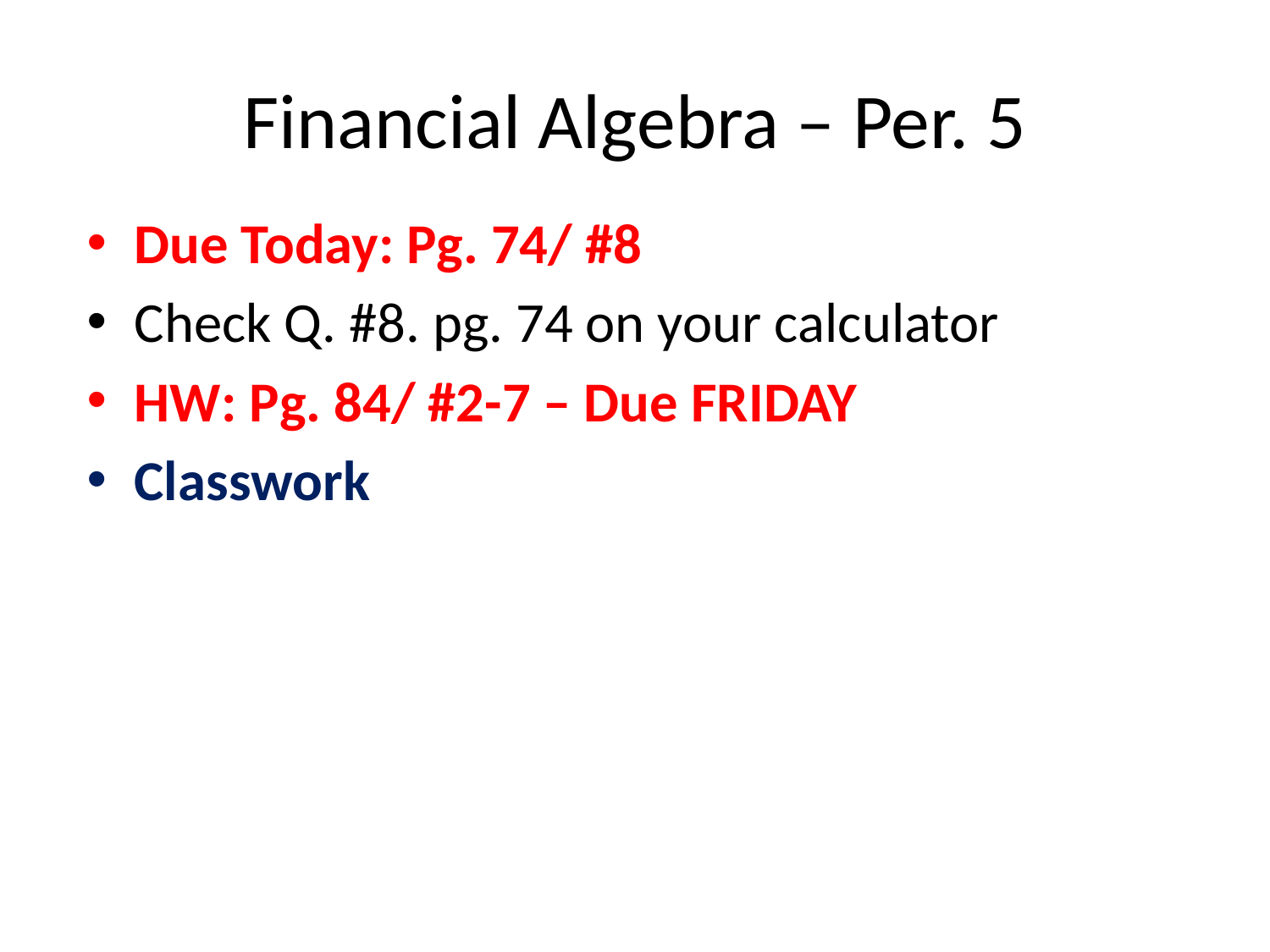

# Financial Algebra – Per. 5
Due Today: Pg. 74/ #8
Check Q. #8. pg. 74 on your calculator
HW: Pg. 84/ #2-7 – Due FRIDAY
Classwork